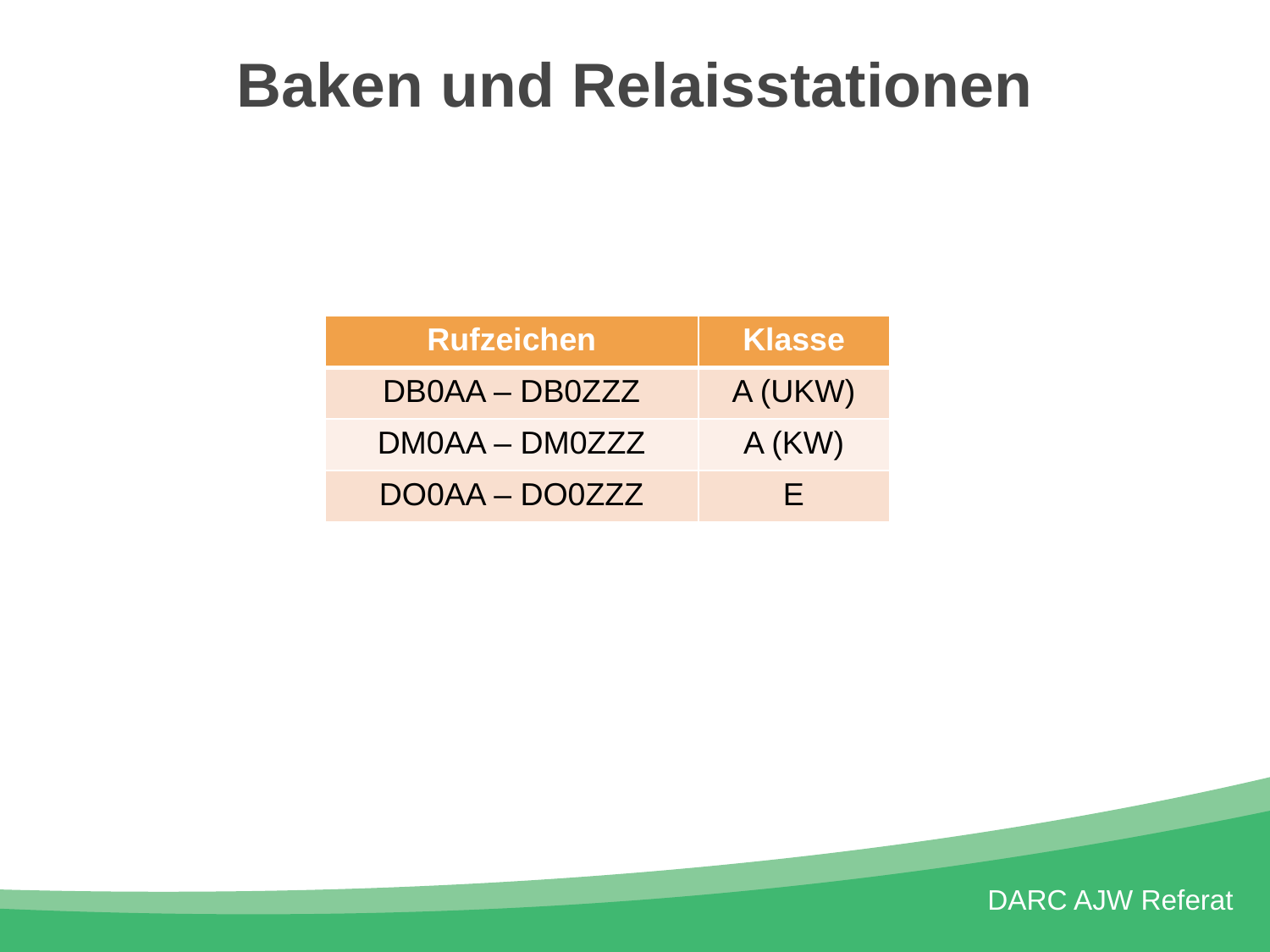

# Baken und Relaisstationen

| Rufzeichen | Klasse |
| --- | --- |
| DB0AA – DB0ZZZ | A (UKW) |
| DM0AA – DM0ZZZ | A (KW) |
| DO0AA – DO0ZZZ | E |